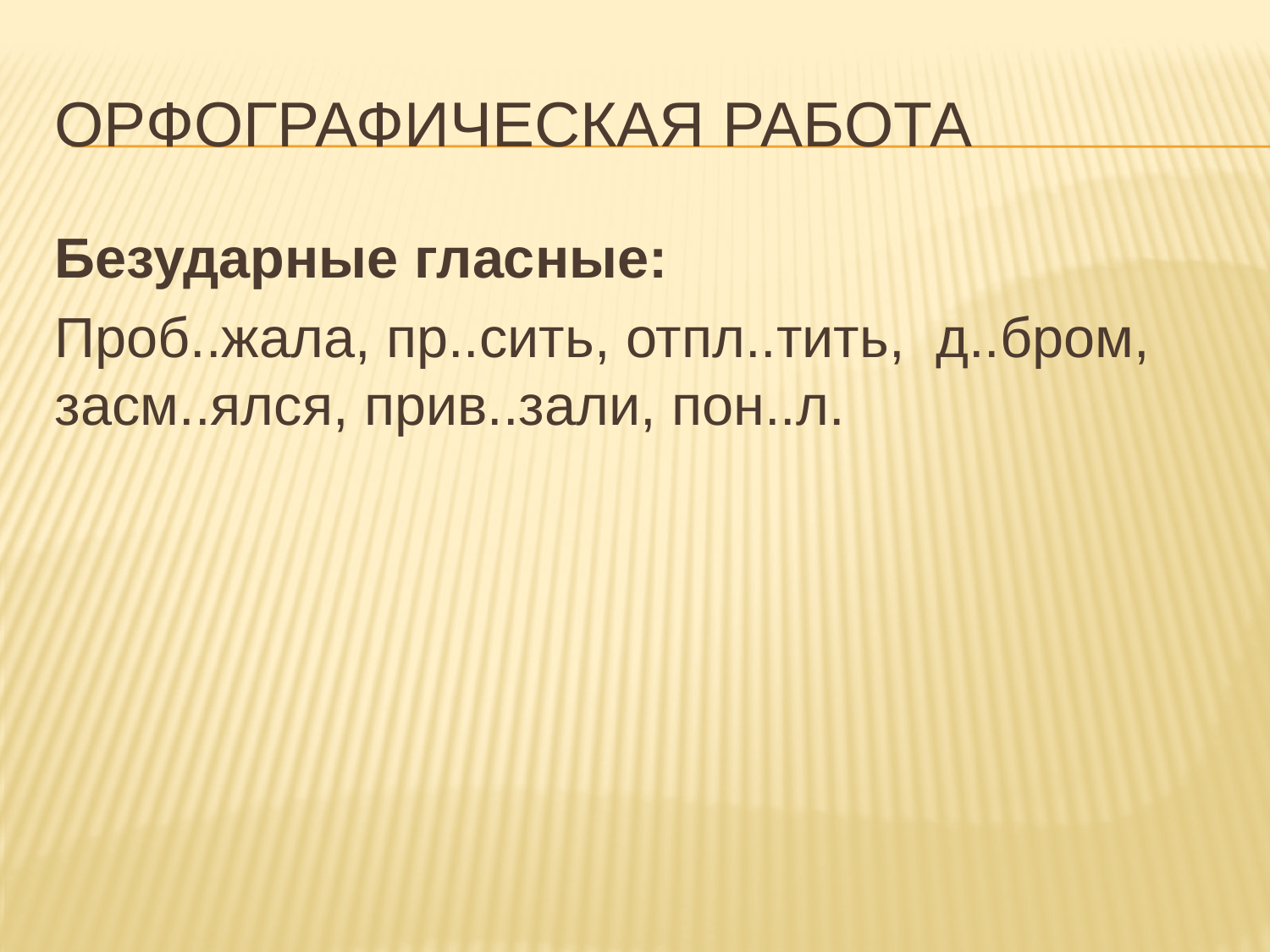

# Орфографическая работа
Безударные гласные:
Проб..жала, пр..сить, отпл..тить,  д..бром, засм..ялся, прив..зали, пон..л.